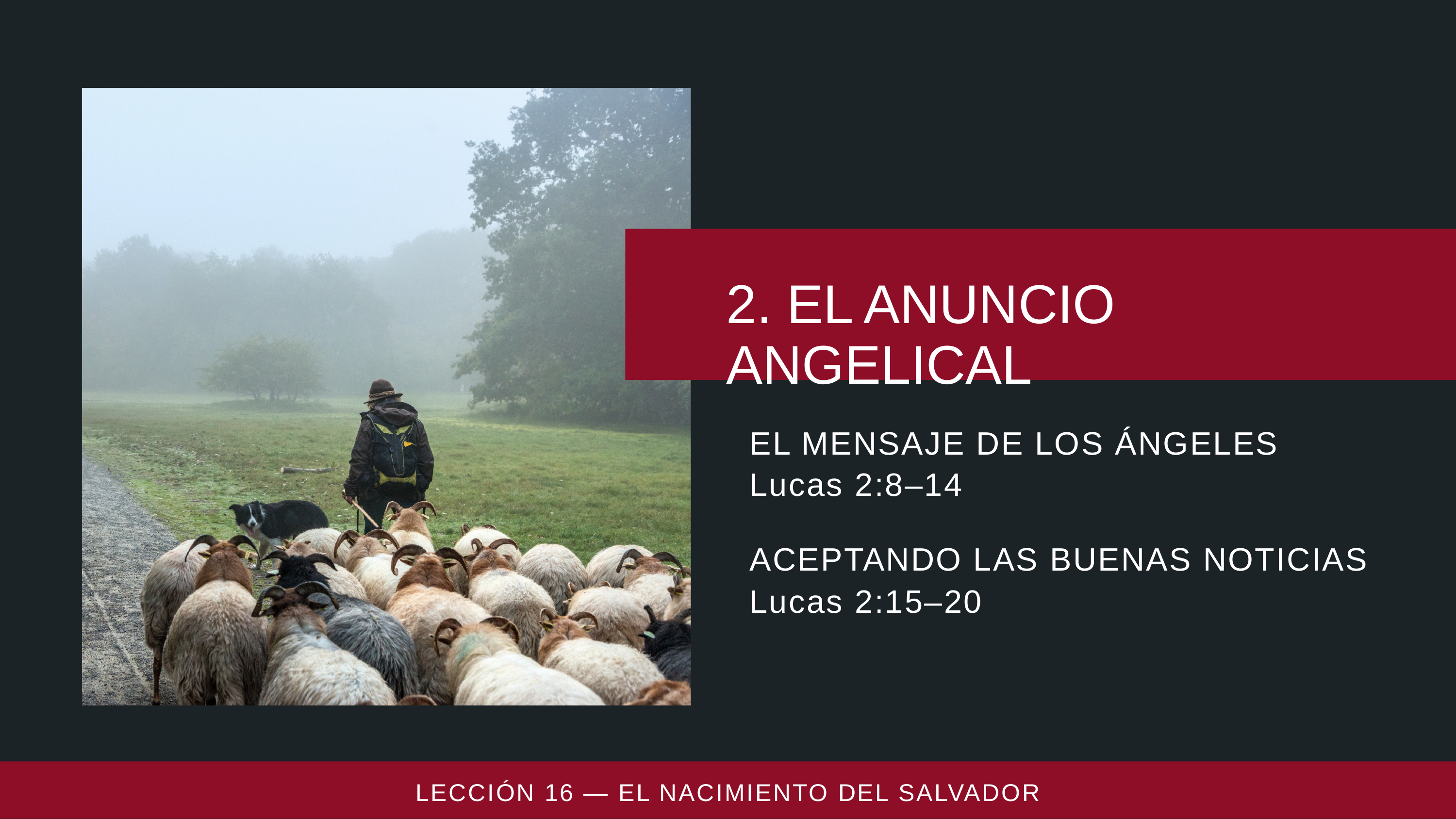

EL MENSAJE DE LOS ÁNGELES
Lucas 2:8–14
ACEPTANDO LAS BUENAS NOTICIAS
Lucas 2:15–20